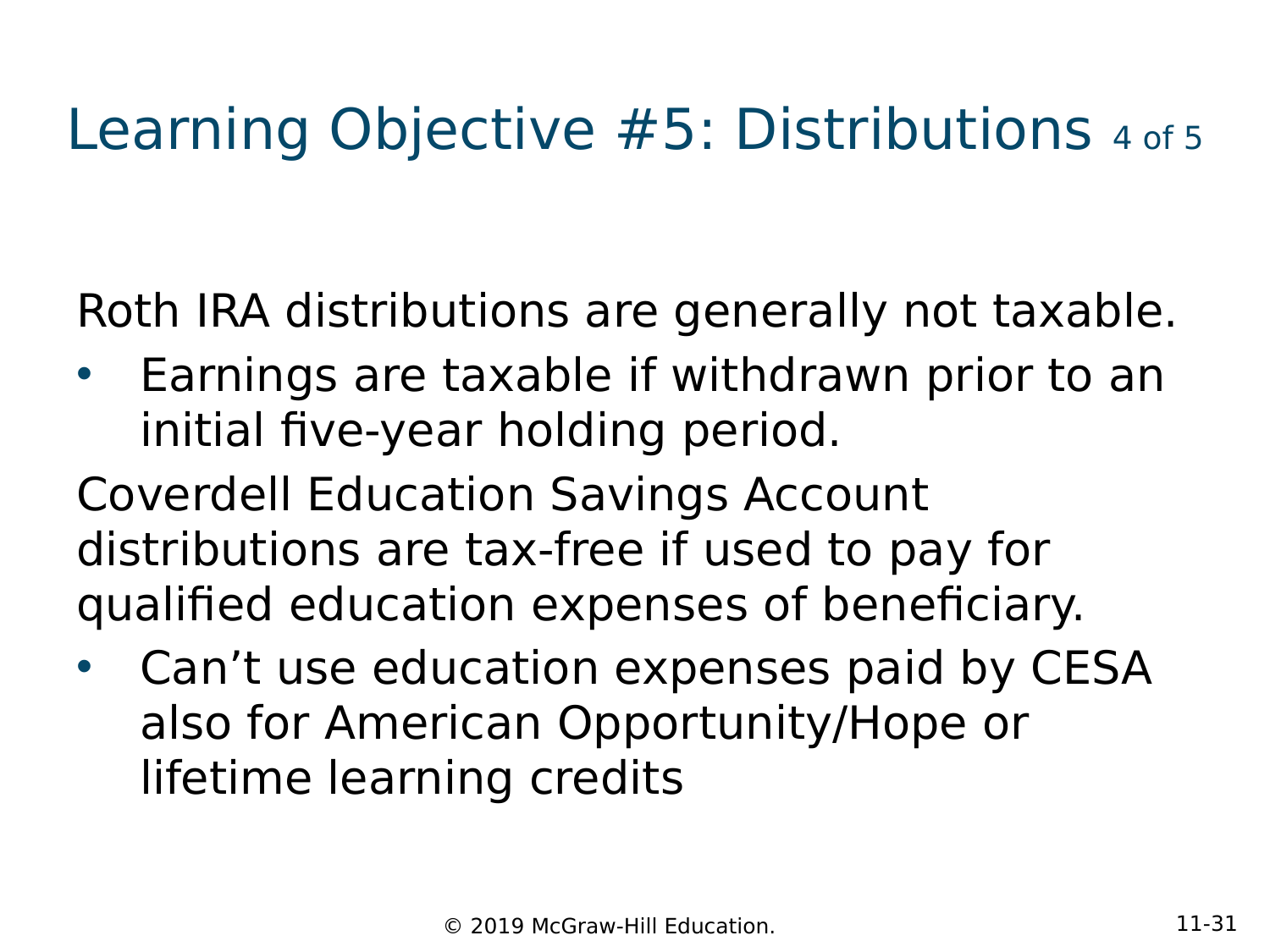

# Learning Objective #5: Distributions 4 of 5
Roth IRA distributions are generally not taxable.
Earnings are taxable if withdrawn prior to an initial five-year holding period.
Coverdell Education Savings Account distributions are tax-free if used to pay for qualified education expenses of beneficiary.
Can’t use education expenses paid by CESA also for American Opportunity/Hope or lifetime learning credits